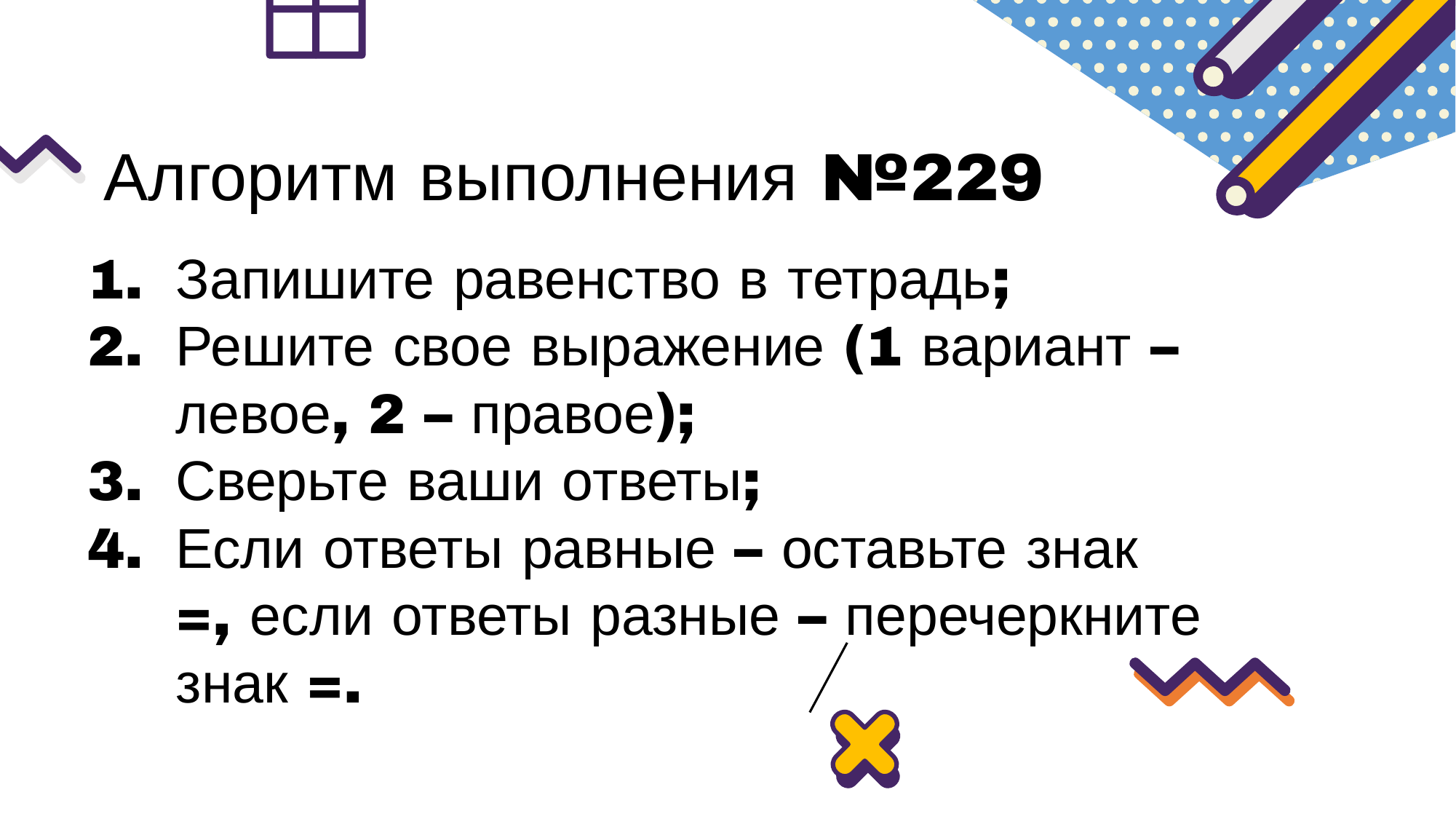

Алгоритм выполнения №229
Запишите равенство в тетрадь;
Решите свое выражение (1 вариант – левое, 2 – правое);
Сверьте ваши ответы;
Если ответы равные – оставьте знак =, если ответы разные – перечеркните знак =.